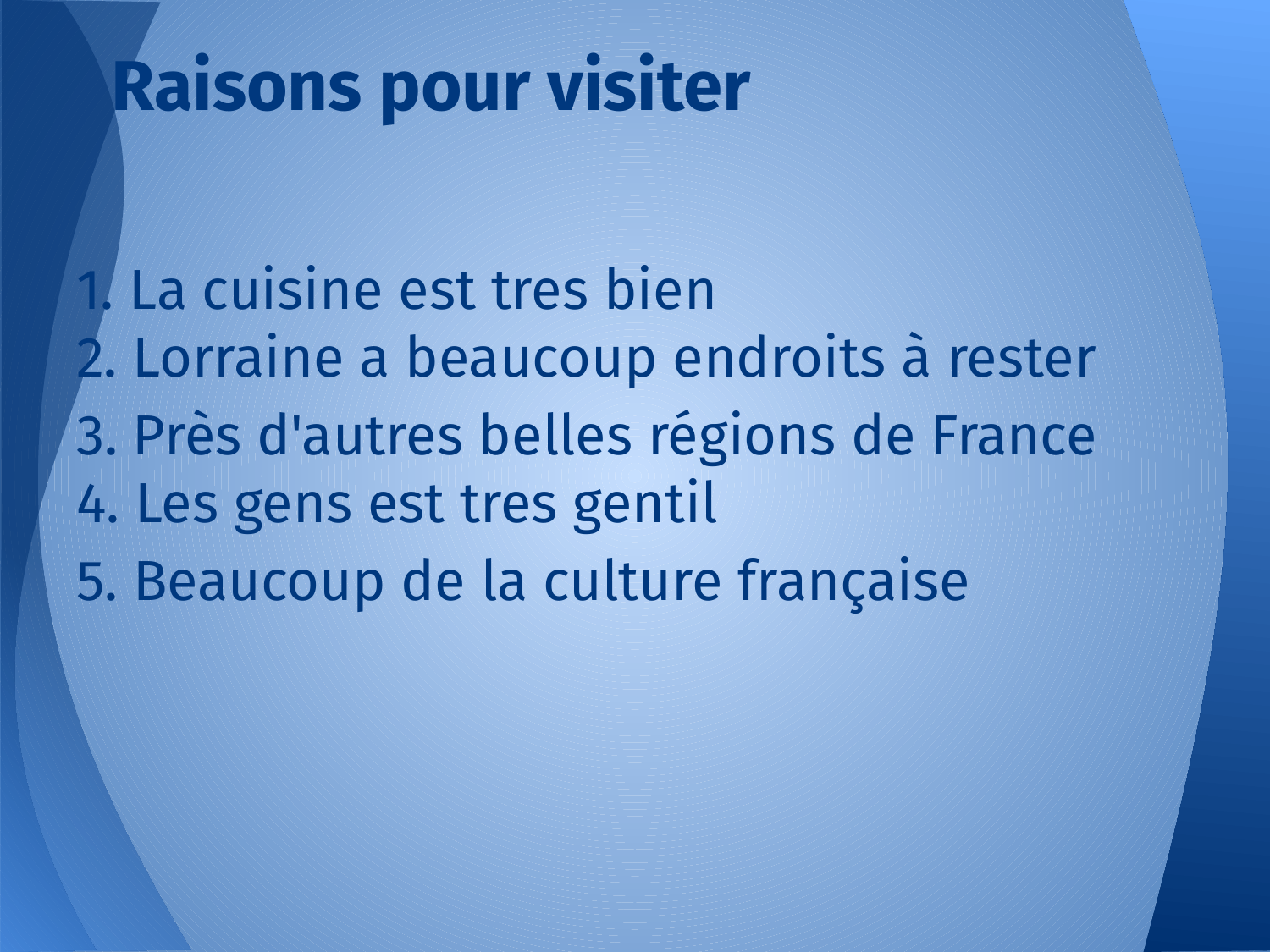

# Raisons pour visiter

1. La cuisine est tres bien
2. Lorraine a beaucoup endroits à rester
3. Près d'autres belles régions de France
4. Les gens est tres gentil
5. Beaucoup de la culture française